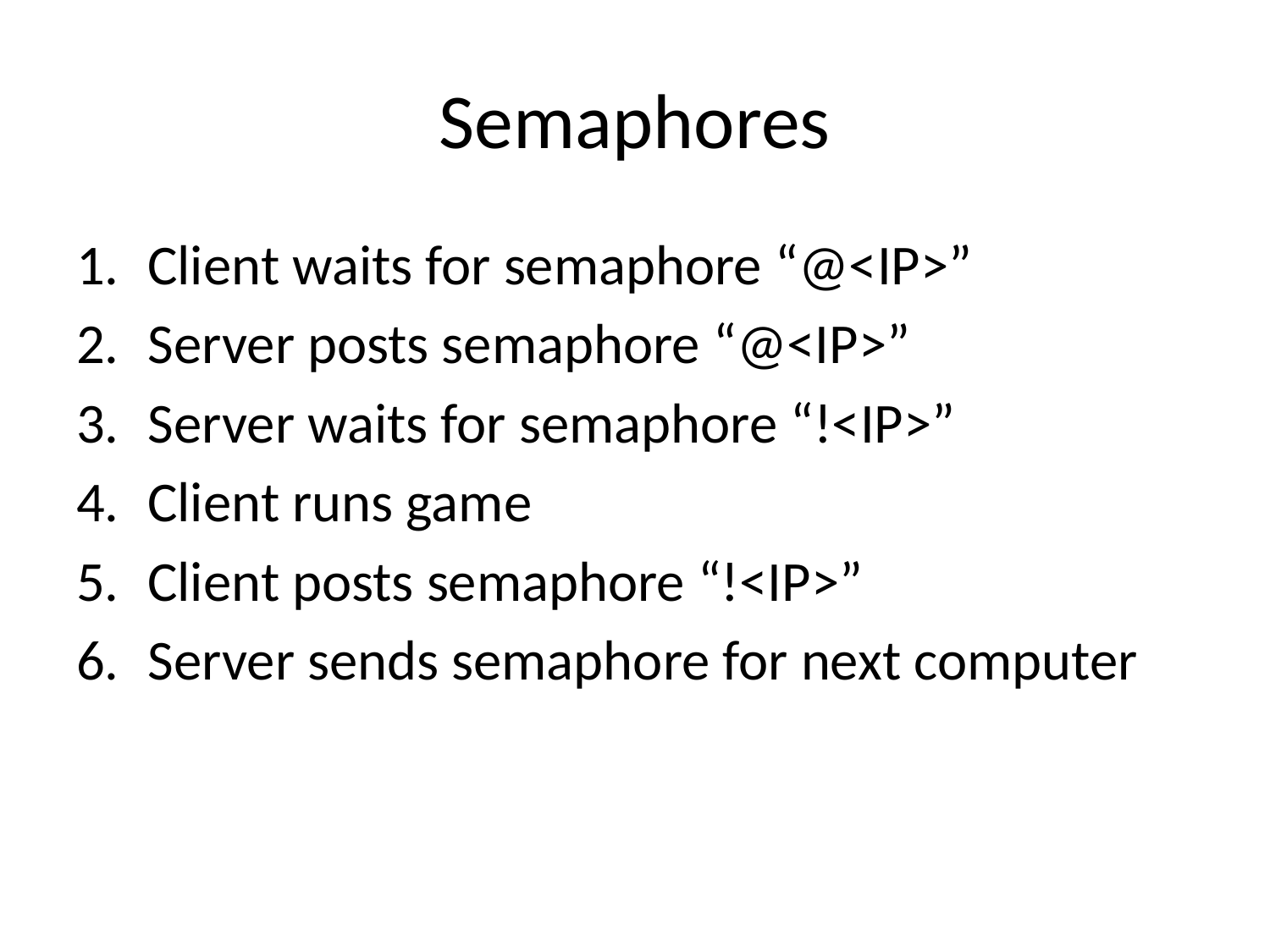

# Semaphores
Client waits for semaphore “@<IP>”
Server posts semaphore “@<IP>”
Server waits for semaphore “!<IP>”
Client runs game
Client posts semaphore “!<IP>”
Server sends semaphore for next computer